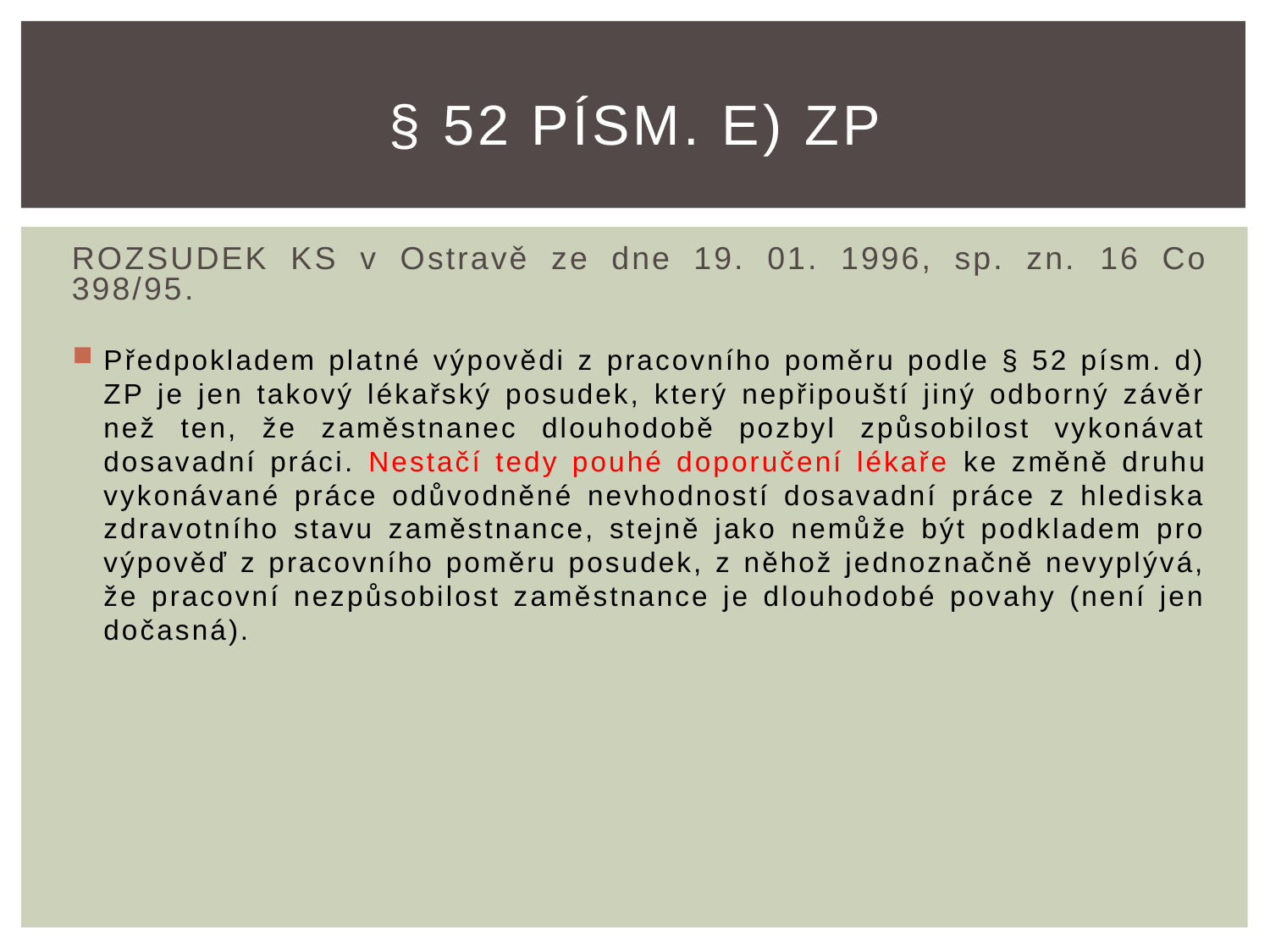

# § 52 písm. E) ZP
ROZSUDEK KS v Ostravě ze dne 19. 01. 1996, sp. zn. 16 Co 398/95.

Předpokladem platné výpovědi z pracovního poměru podle § 52 písm. d) ZP je jen takový lékařský posudek, který nepřipouští jiný odborný závěr než ten, že zaměstnanec dlouhodobě pozbyl způsobilost vykonávat dosavadní práci. Nestačí tedy pouhé doporučení lékaře ke změně druhu vykonávané práce odůvodněné nevhodností dosavadní práce z hlediska zdravotního stavu zaměstnance, stejně jako nemůže být podkladem pro výpověď z pracovního poměru posudek, z něhož jednoznačně nevyplývá, že pracovní nezpůsobilost zaměstnance je dlouhodobé povahy (není jen dočasná).